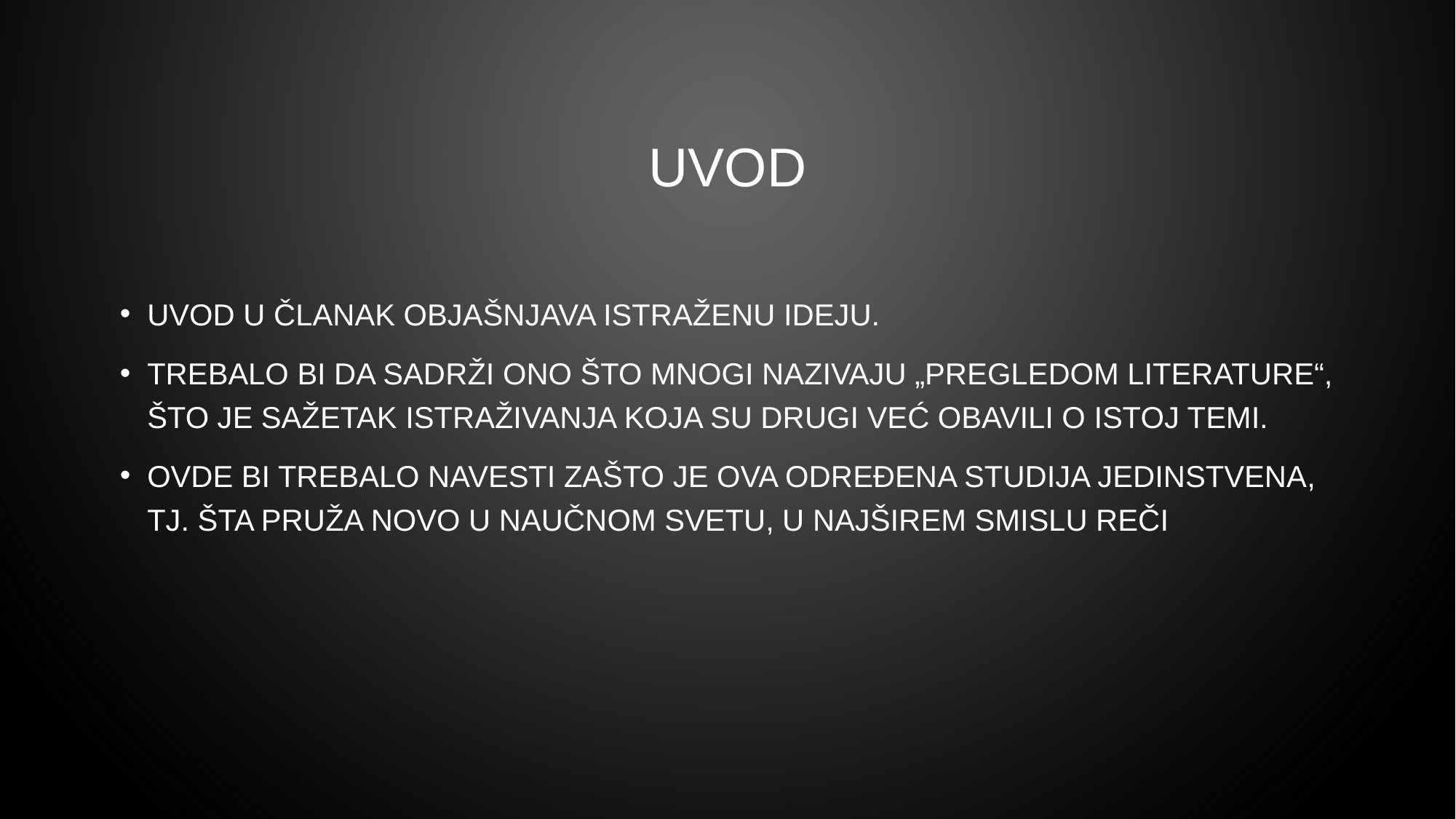

# Uvod
Uvod u članak objašnjava istraženu ideju.
Trebalo bi da sadrži ono što mnogi nazivaju „Pregledom literature“, što je sažetak istraživanja koja su drugi već obavili o istoj temi.
Ovde bi trebalo navesti zašto je ova određena studija jedinstvena, tj. šta pruža novo u naučnom svetu, u najširem smislu reči